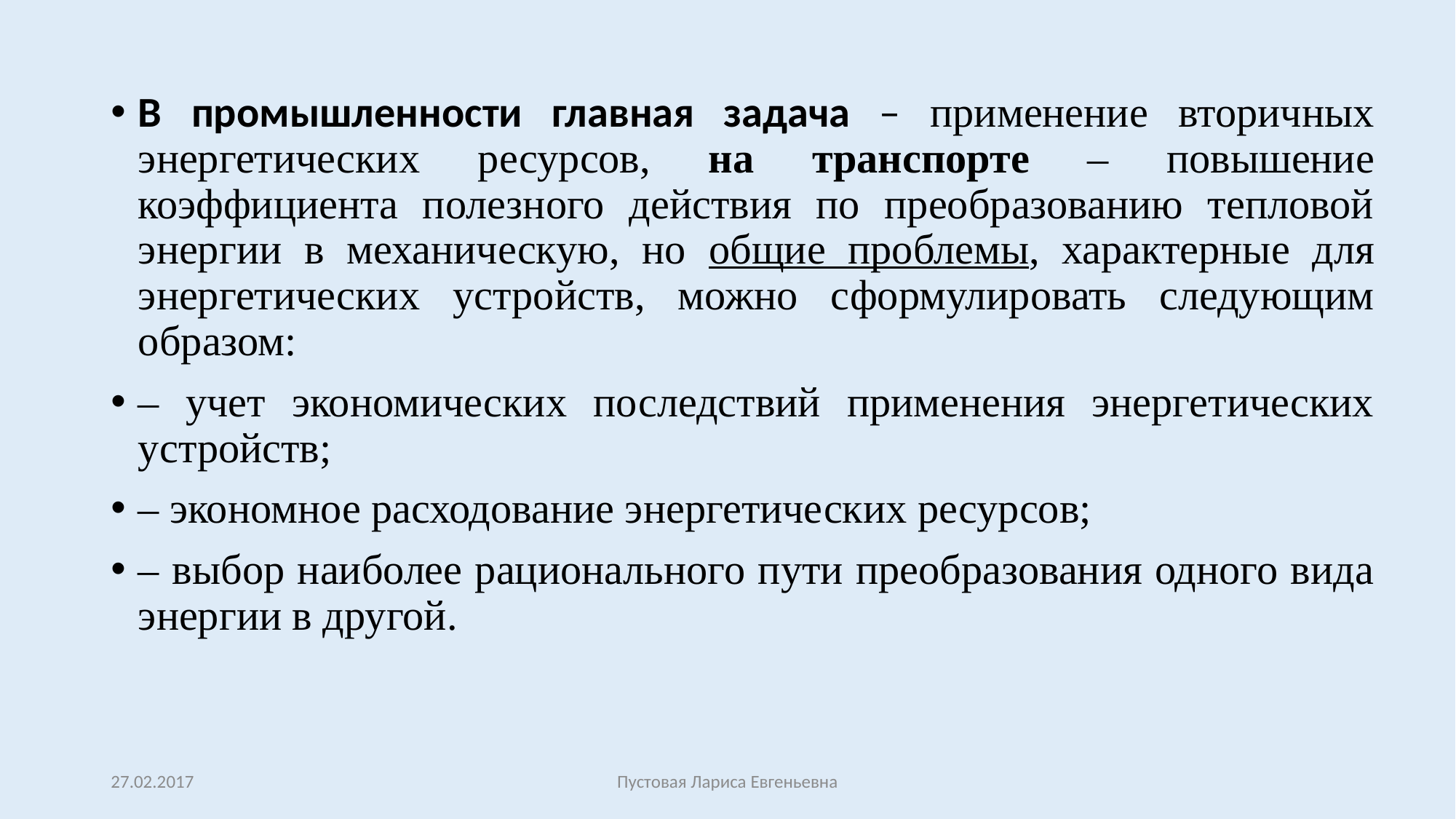

В промышленности главная задача – применение вторичных энергетических ресурсов, на транспорте – повышение коэффициента полезного действия по преобразованию тепловой энергии в механическую, но общие проблемы, характерные для энергетических устройств, можно сформулировать следующим образом:
– учет экономических последствий применения энергетических устройств;
– экономное расходование энергетических ресурсов;
– выбор наиболее рационального пути преобразования одного вида энергии в другой.

27.02.2017
Пустовая Лариса Евгеньевна